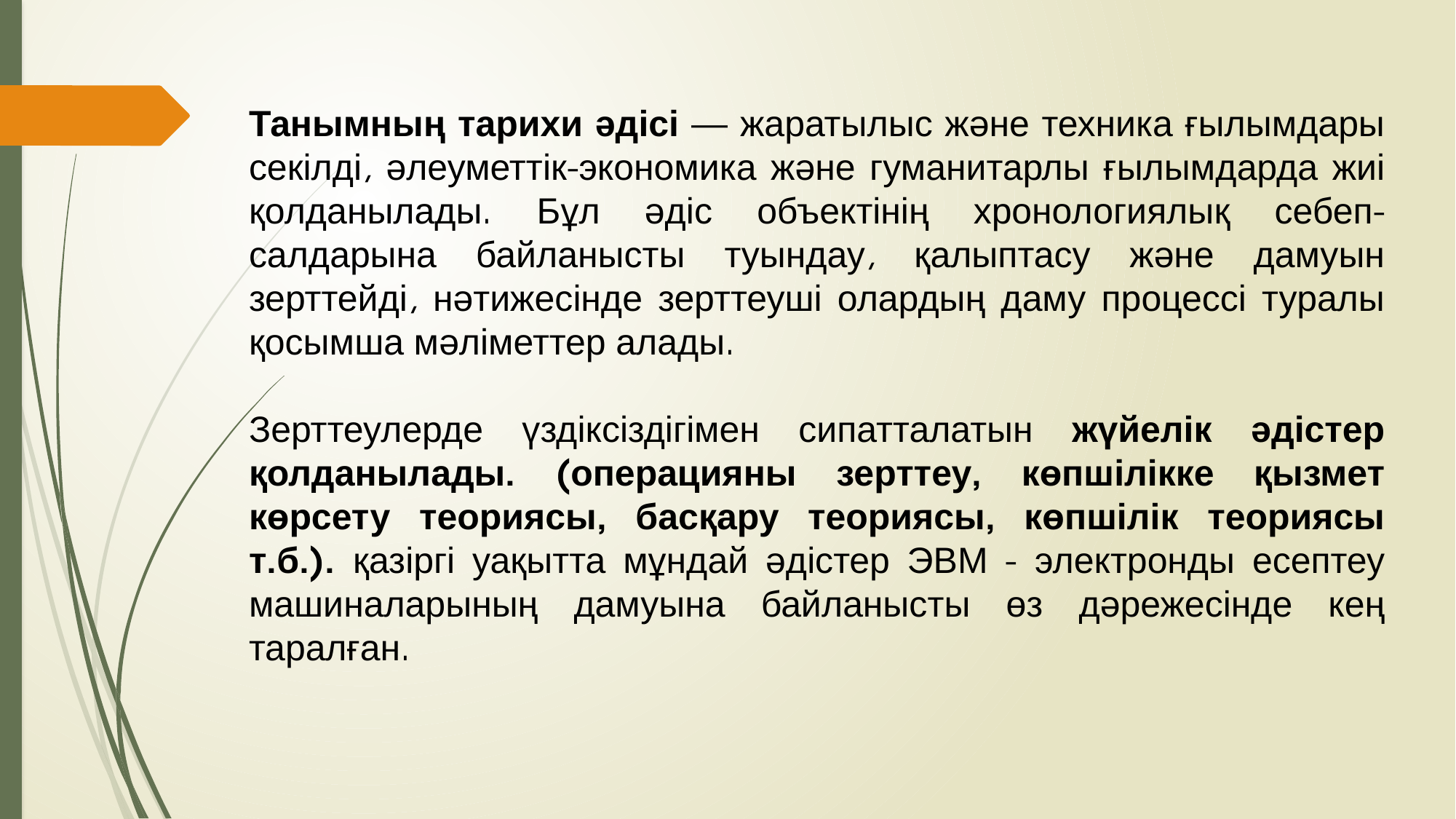

Танымның тарихи әдісі — жаратылыс және техника ғылымдары секілді, әлеуметтік-экономика және гуманитарлы ғылымдарда жиі қолданылады. Бұл әдіс объектінің хронологиялық себеп-салдарына байланысты туындау, қалыптасу және дамуын зерттейді, нәтижесінде зерттеуші олардың даму процессі туралы қосымша мәліметтер алады.

Зерттеулерде үздіксіздігімен сипатталатын жүйелік әдістер қолданылады. (операцияны зерттеу, көпшілікке қызмет көрсету теориясы, басқару теориясы, көпшілік теориясы т.б.). қазіргі уақытта мұндай әдістер ЭВМ - электронды есептеу машиналарының дамуына байланысты өз дәрежесінде кең таралған.